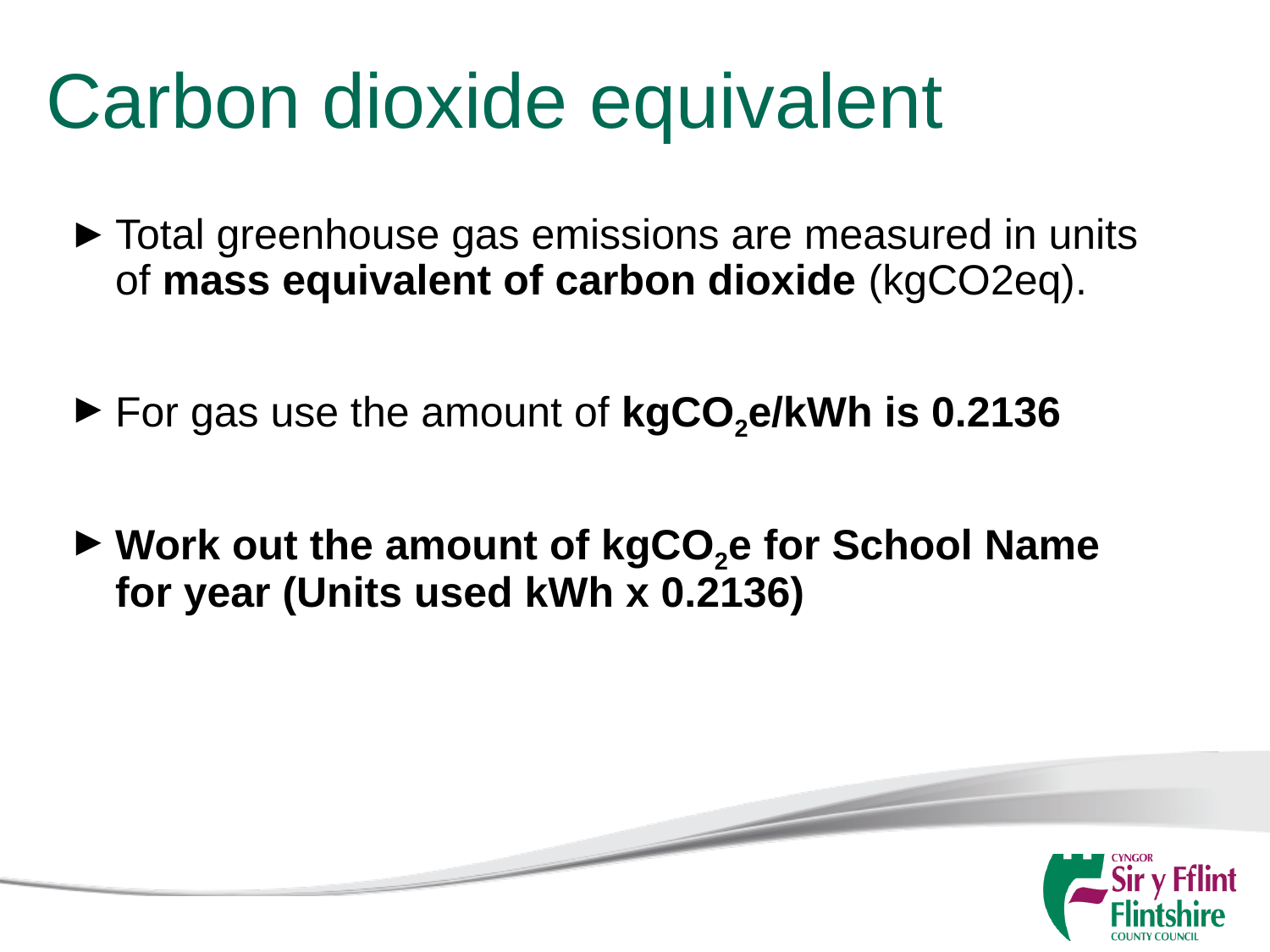

# Carbon dioxide equivalent
Total greenhouse gas emissions are measured in units of mass equivalent of carbon dioxide (kgCO2eq).

For gas use the amount of kgCO2e/kWh is 0.2136

Work out the amount of kgCO2e for School Name for year (Units used kWh x 0.2136)